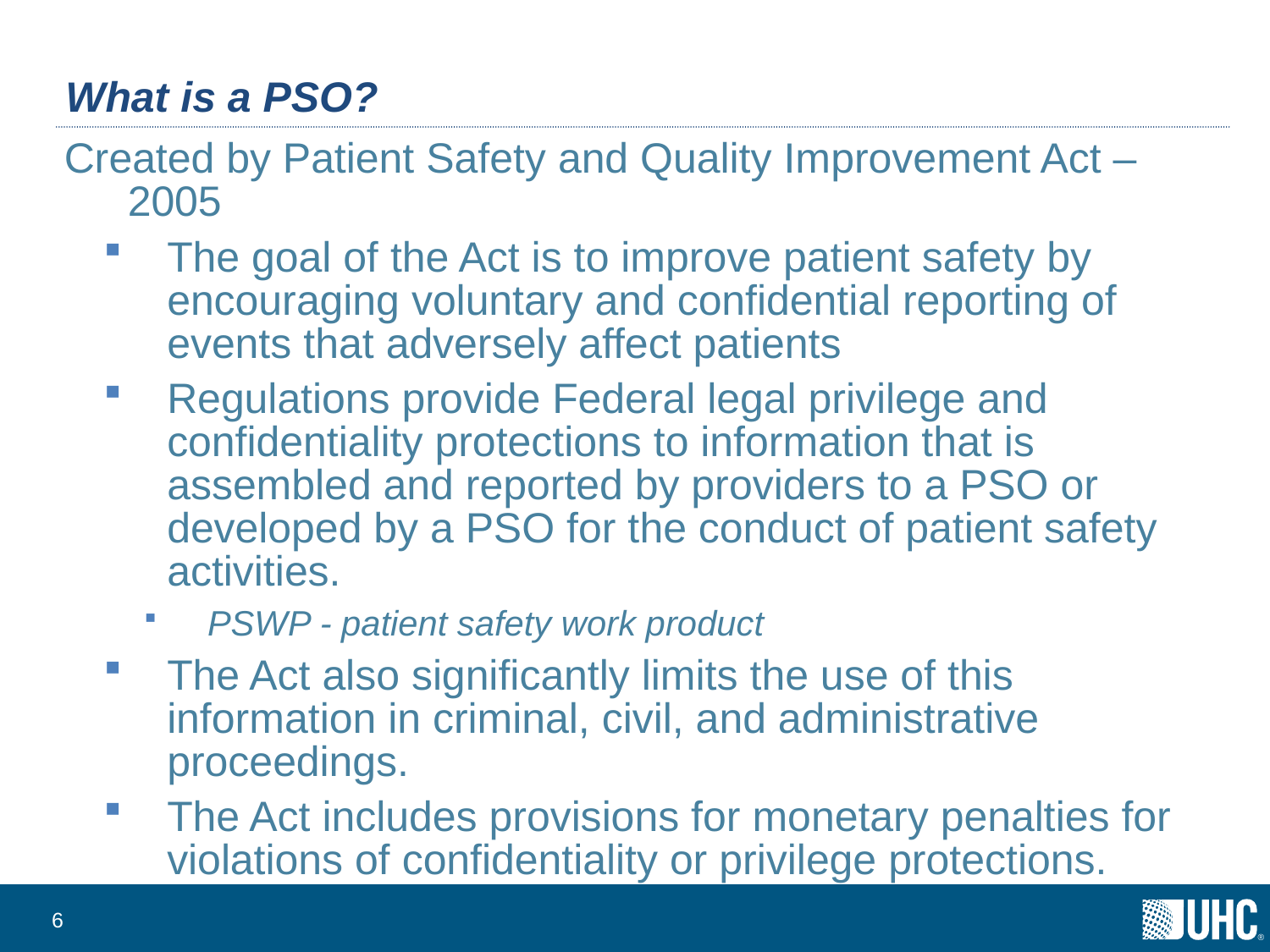

# What is a PSO?
Created by Patient Safety and Quality Improvement Act – 2005
The goal of the Act is to improve patient safety by encouraging voluntary and confidential reporting of events that adversely affect patients
Regulations provide Federal legal privilege and confidentiality protections to information that is assembled and reported by providers to a PSO or developed by a PSO for the conduct of patient safety activities.
PSWP - patient safety work product
The Act also significantly limits the use of this information in criminal, civil, and administrative proceedings.
The Act includes provisions for monetary penalties for violations of confidentiality or privilege protections.
6